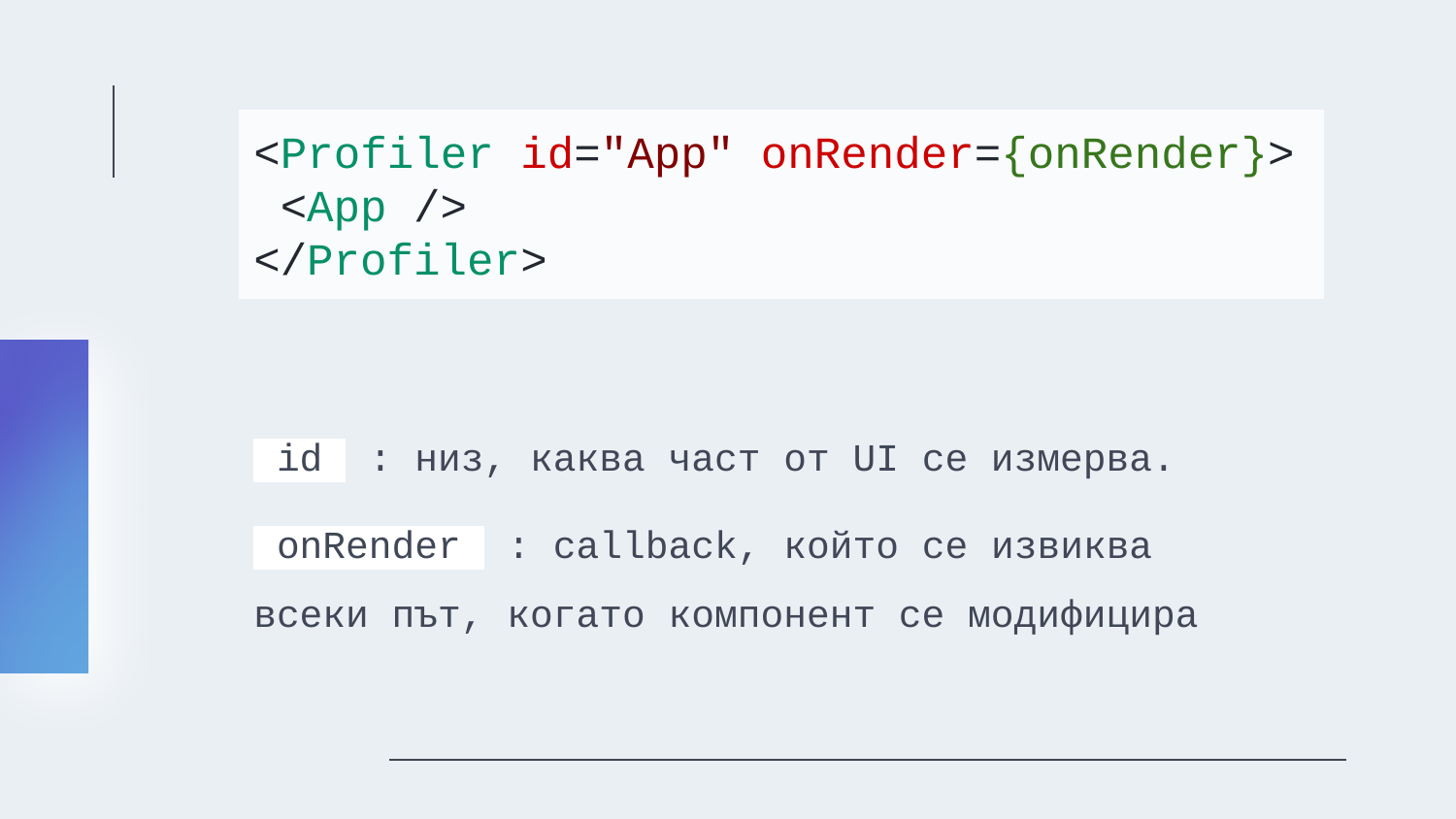

<Profiler id="App" onRender={onRender}>
 <App />
</Profiler>
 id  : низ, каква част от UI се измерва.
 onRender  : callback, който се извиква всеки път, когато компонент се модифицира